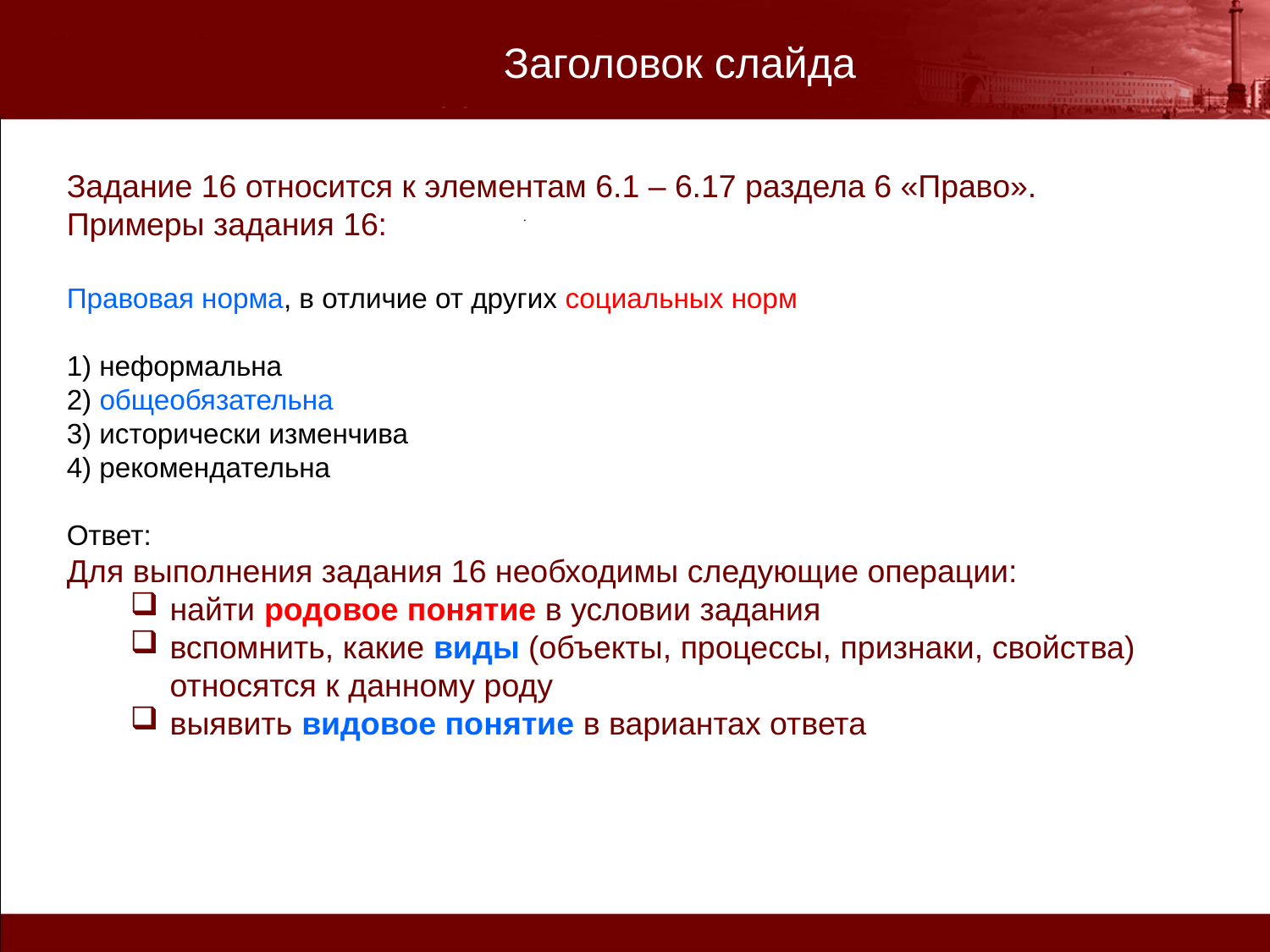

Заголовок слайда
Задание 16 относится к элементам 6.1 – 6.17 раздела 6 «Право».
Примеры задания 16:

Правовая норма, в от­ли­чие от дру­гих со­ци­аль­ных норм

1) не­фор­маль­на
2) общеобязательна
3) ис­то­ри­че­ски изменчива
4) рекомендательна
Ответ:
Для выполнения задания 16 необходимы следующие операции:
найти родовое понятие в условии задания
вспомнить, какие виды (объекты, процессы, признаки, свойства) относятся к данному роду
выявить видовое понятие в вариантах ответа